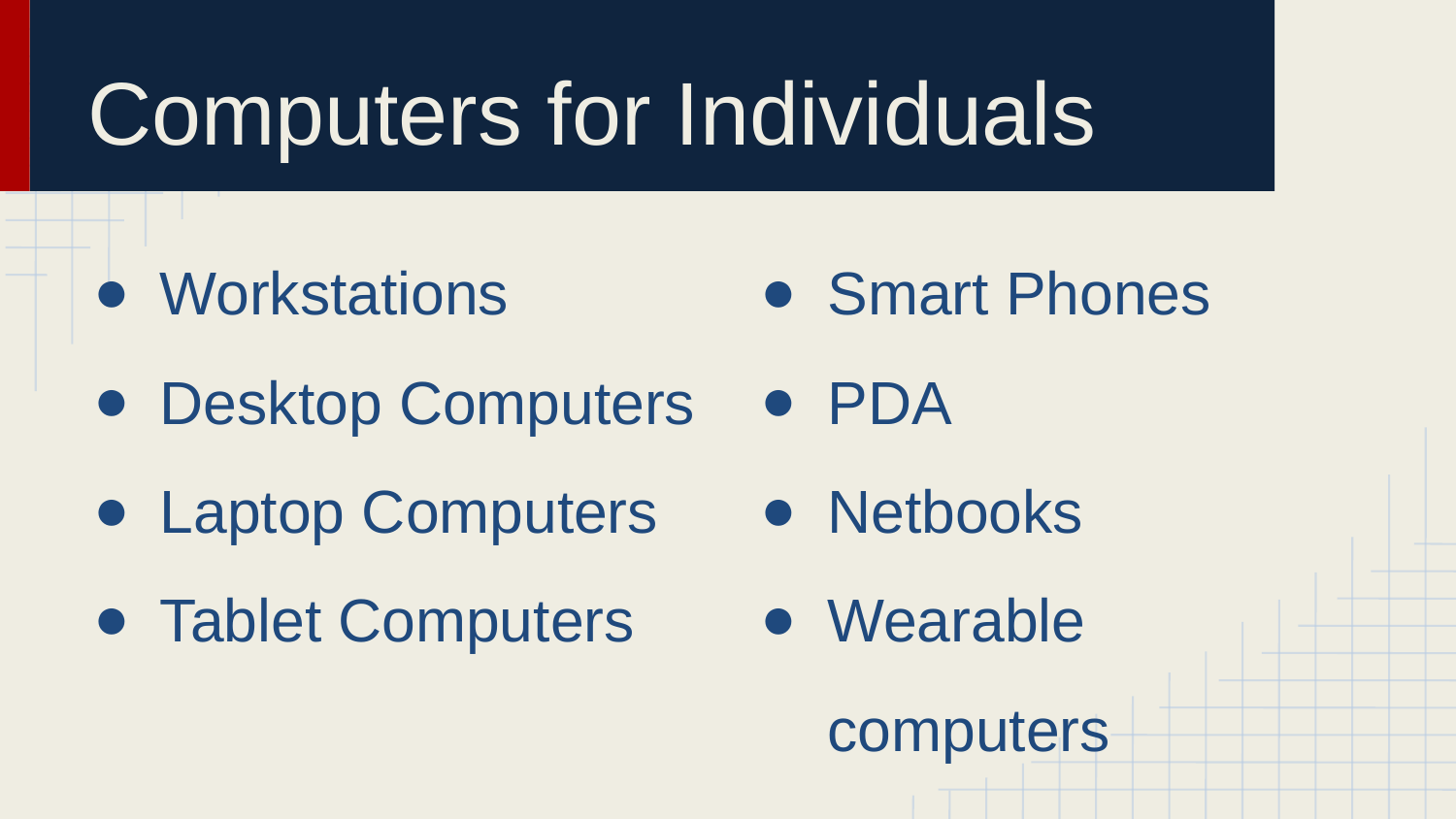

# Computers for Individuals
Workstations
Desktop Computers
Laptop Computers
Tablet Computers

Smart Phones
PDA
Netbooks
Wearable computers